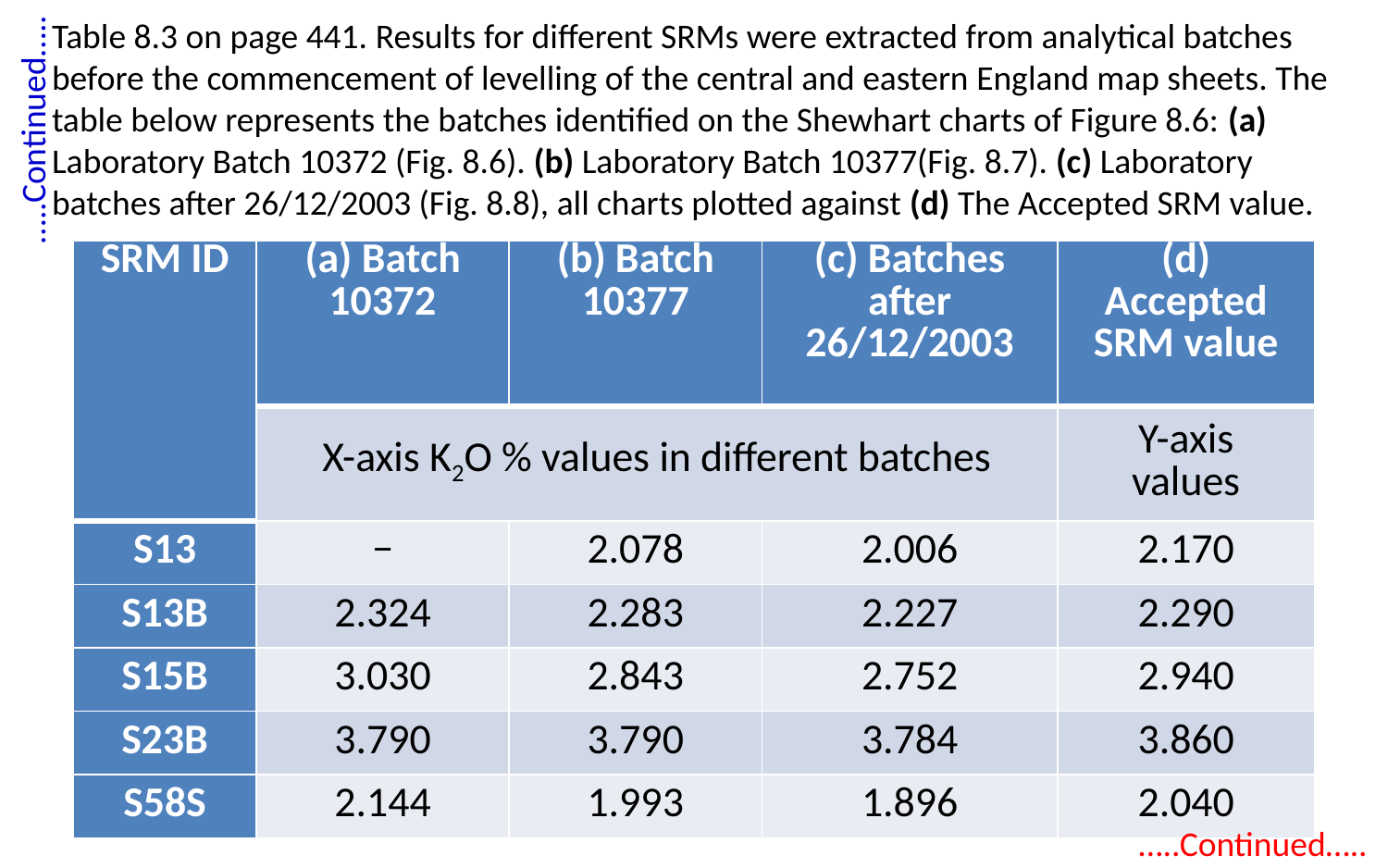

Table 8.3 on page 441. Results for different SRMs were extracted from analytical batches before the commencement of levelling of the central and eastern England map sheets. The table below represents the batches identified on the Shewhart charts of Figure 8.6: (a) Laboratory Batch 10372 (Fig. 8.6). (b) Laboratory Batch 10377(Fig. 8.7). (c) Laboratory batches after 26/12/2003 (Fig. 8.8), all charts plotted against (d) The Accepted SRM value.
…..Continued…..
| SRM ID | (a) Batch 10372 | (b) Batch 10377 | (c) Batches after 26/12/2003 | (d) Accepted SRM value |
| --- | --- | --- | --- | --- |
|  | X-axis K2O % values in different batches |  |  | Y-axis values |
| S13 | − | 2.078 | 2.006 | 2.170 |
| S13B | 2.324 | 2.283 | 2.227 | 2.290 |
| S15B | 3.030 | 2.843 | 2.752 | 2.940 |
| S23B | 3.790 | 3.790 | 3.784 | 3.860 |
| S58S | 2.144 | 1.993 | 1.896 | 2.040 |
…..Continued…..